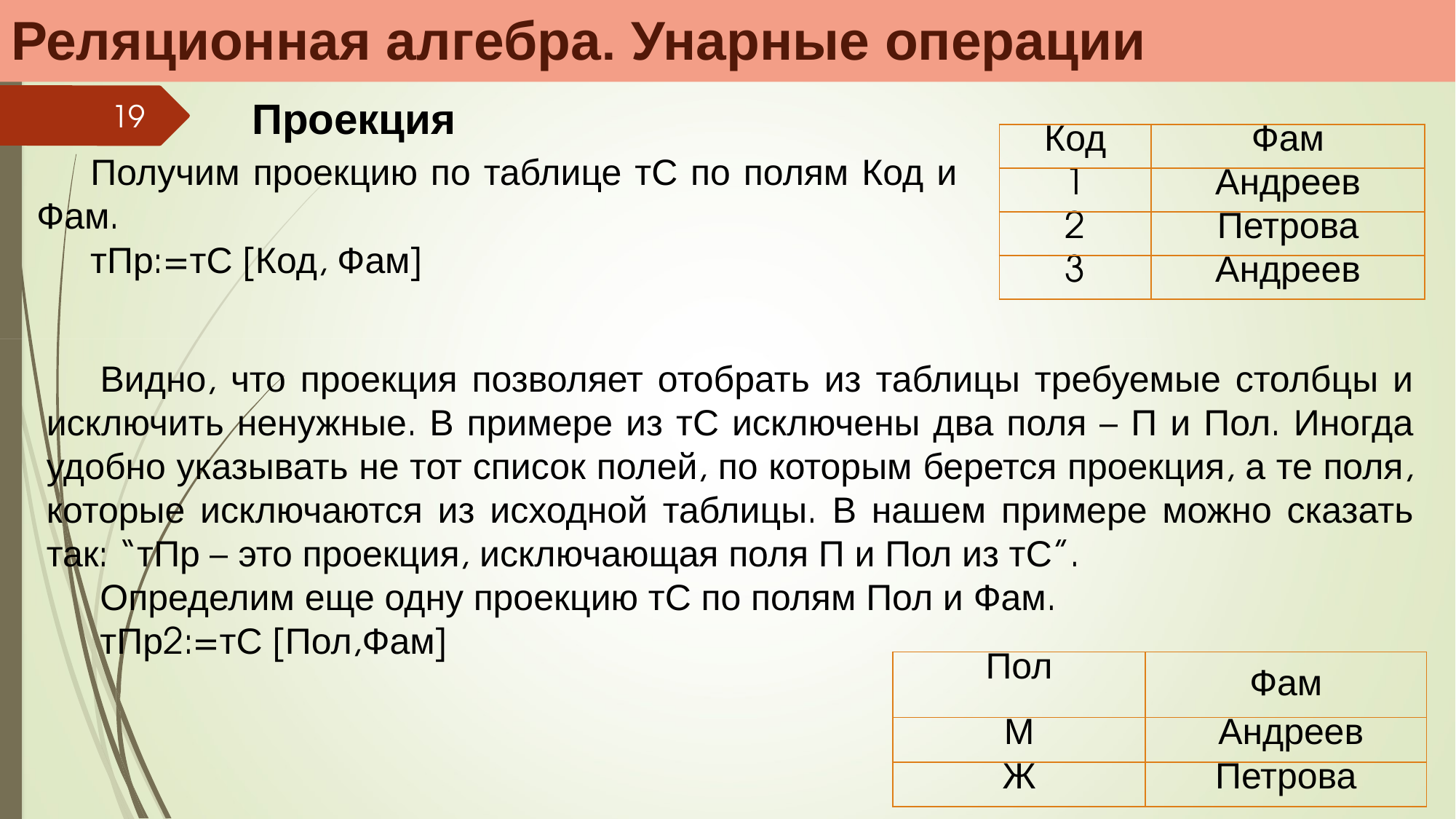

Реляционная алгебра. Унарные операции
Проекция
19
| Код | Фам |
| --- | --- |
| 1 | Андреев |
| 2 | Петрова |
| 3 | Андреев |
Получим проекцию по таблице тС по полям Код и Фам.
тПр:=тС [Код, Фам]
Видно, что проекция позволяет отобрать из таблицы требуемые столбцы и исключить ненужные. В примере из тС исключены два поля – П и Пол. Иногда удобно указывать не тот список полей, по которым берется проекция, а те поля, которые исключаются из исходной таблицы. В нашем примере можно сказать так: “тПр – это проекция, исключающая поля П и Пол из тС”.
Определим еще одну проекцию тС по полям Пол и Фам.
тПр2:=тС [Пол,Фам]

| Пол | Фам |
| --- | --- |
| М | Андреев |
| Ж | Петрова |